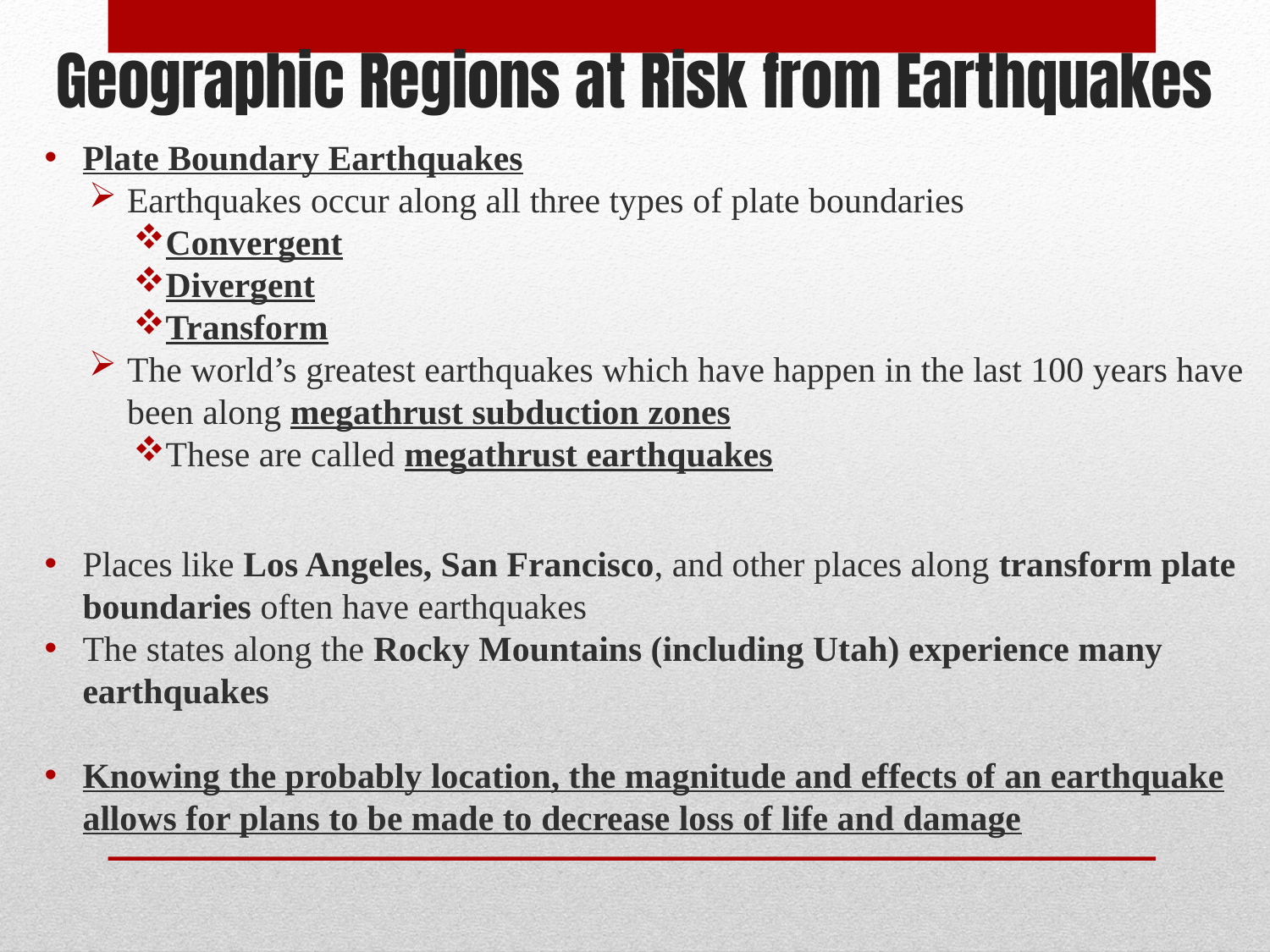

Geographic Regions at Risk from Earthquakes
Plate Boundary Earthquakes
Earthquakes occur along all three types of plate boundaries
Convergent
Divergent
Transform
The world’s greatest earthquakes which have happen in the last 100 years have been along megathrust subduction zones
These are called megathrust earthquakes

Places like Los Angeles, San Francisco, and other places along transform plate boundaries often have earthquakes
The states along the Rocky Mountains (including Utah) experience many earthquakes

Knowing the probably location, the magnitude and effects of an earthquake allows for plans to be made to decrease loss of life and damage